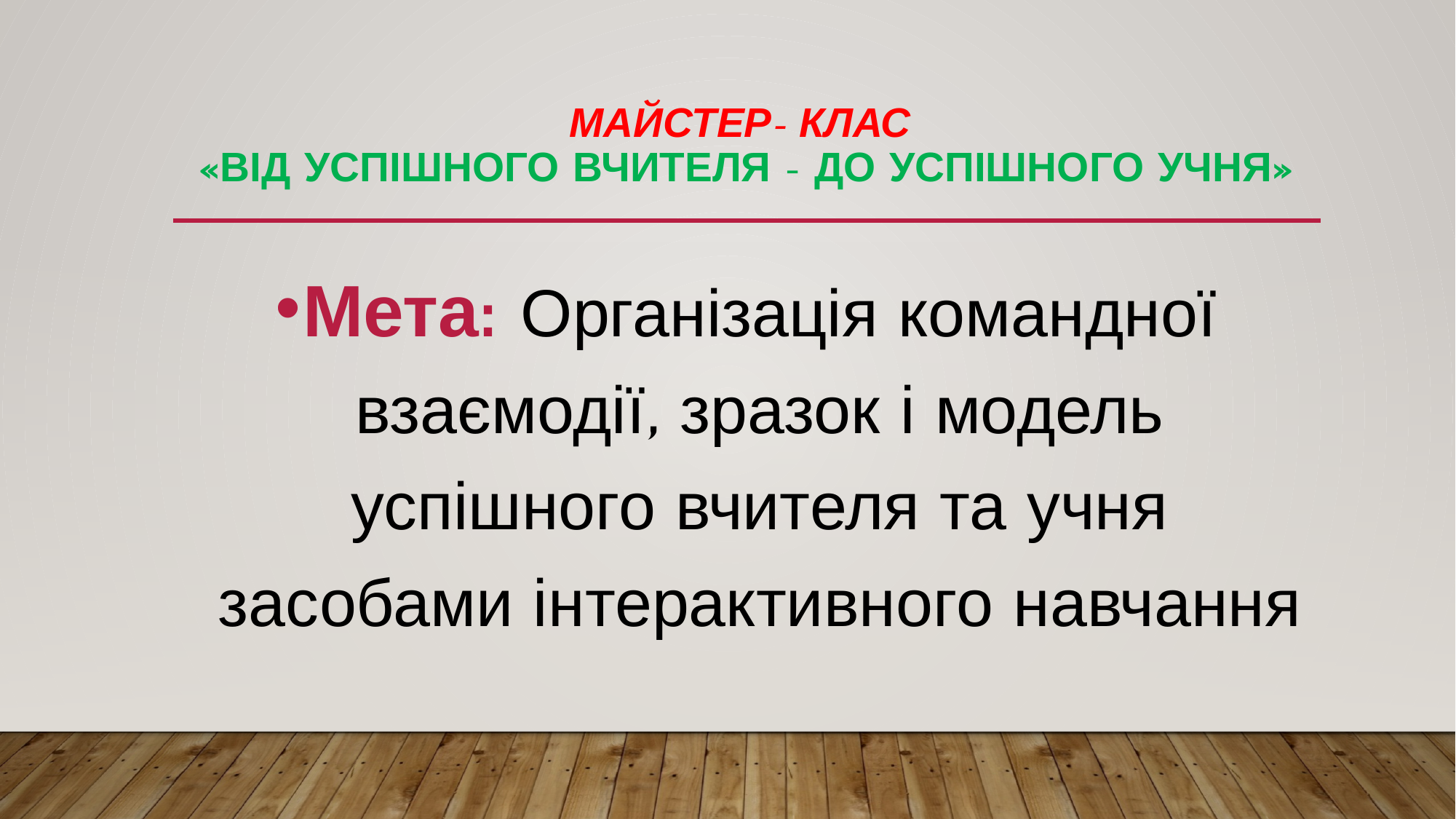

# Майстер- клас «Від успішного вчителя - до успішного учня»
Мета: Організація командної взаємодії, зразок і модель успішного вчителя та учня засобами інтерактивного навчання